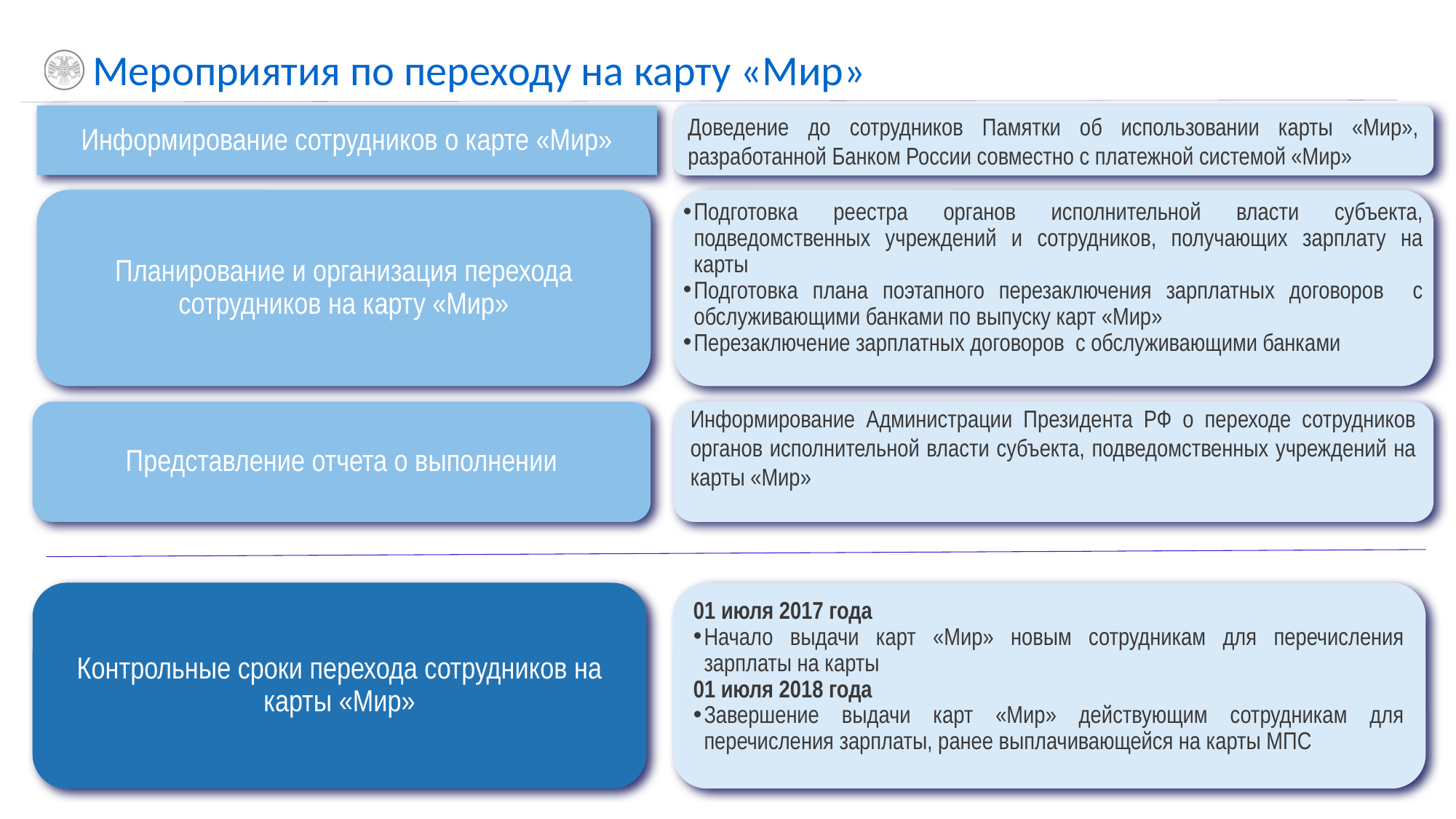

# Мероприятия по переходу на карту «Мир»

Доведение до сотрудников Памятки об использовании карты «Мир», разработанной Банком России совместно с платежной системой «Мир»
Информирование сотрудников о карте «Мир»

Подготовка реестра органов исполнительной власти субъекта, подведомственных учреждений и сотрудников, получающих зарплату на карты
Подготовка плана поэтапного перезаключения зарплатных договоров  с обслуживающими банками по выпуску карт «Мир»
Перезаключение зарплатных договоров  с обслуживающими банками
Планирование и организация перехода сотрудников на карту «Мир»
Представление отчета о выполнении
Информирование Администрации Президента РФ о переходе сотрудников органов исполнительной власти субъекта, подведомственных учреждений на карты «Мир»

01 июля 2017 года
Начало выдачи карт «Мир» новым сотрудникам для перечисления зарплаты на карты
01 июля 2018 года
Завершение выдачи карт «Мир» действующим сотрудникам для перечисления зарплаты, ранее выплачивающейся на карты МПС
Контрольные сроки перехода сотрудников на карты «Мир»
4